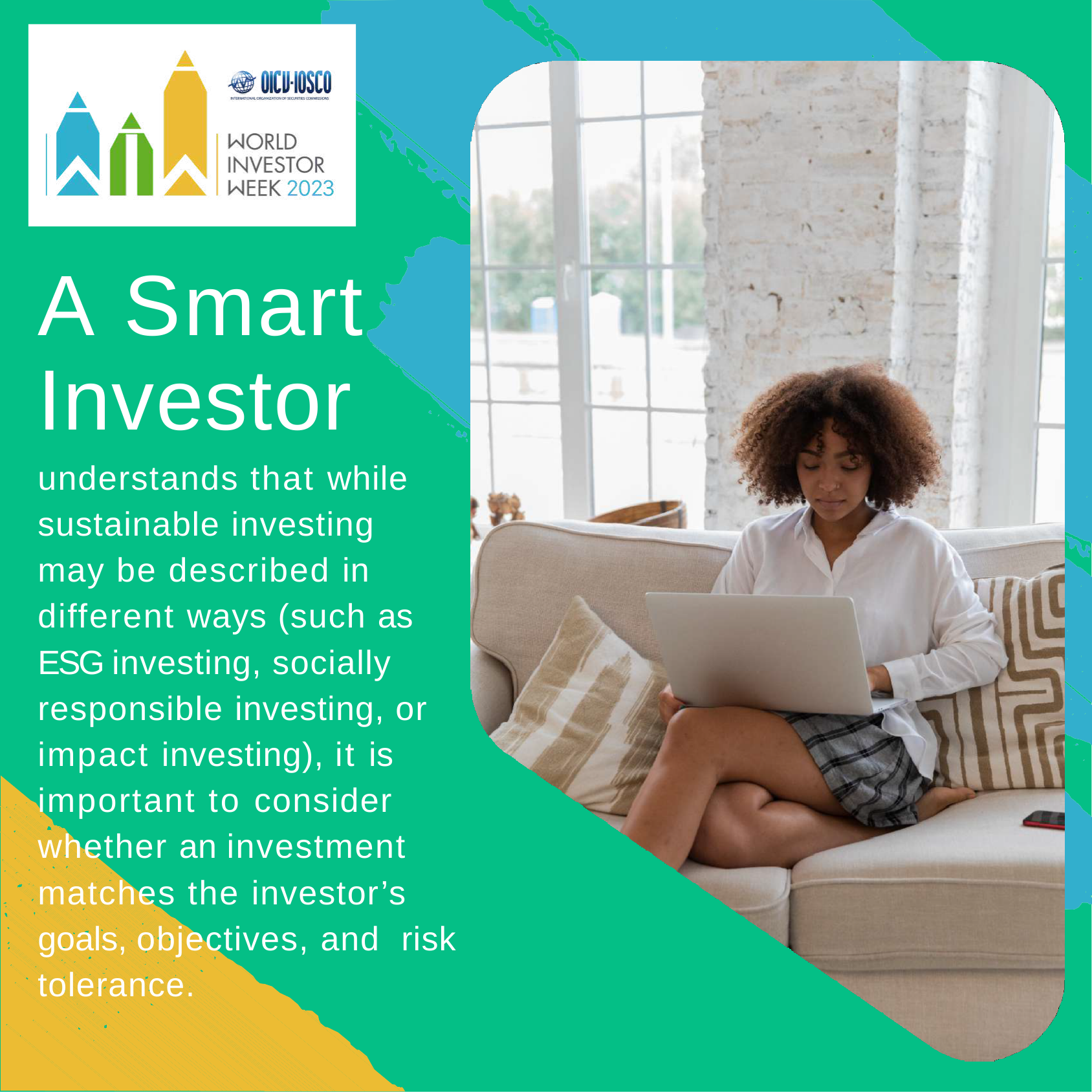

# A Smart  Investor
understands that while  sustainable investing  may be described in  different ways (such as  ESG investing, socially  responsible investing, or  impact investing), it is  important to consider  whether an investment  matches the investor’s  goals, objectives, and  risk tolerance.